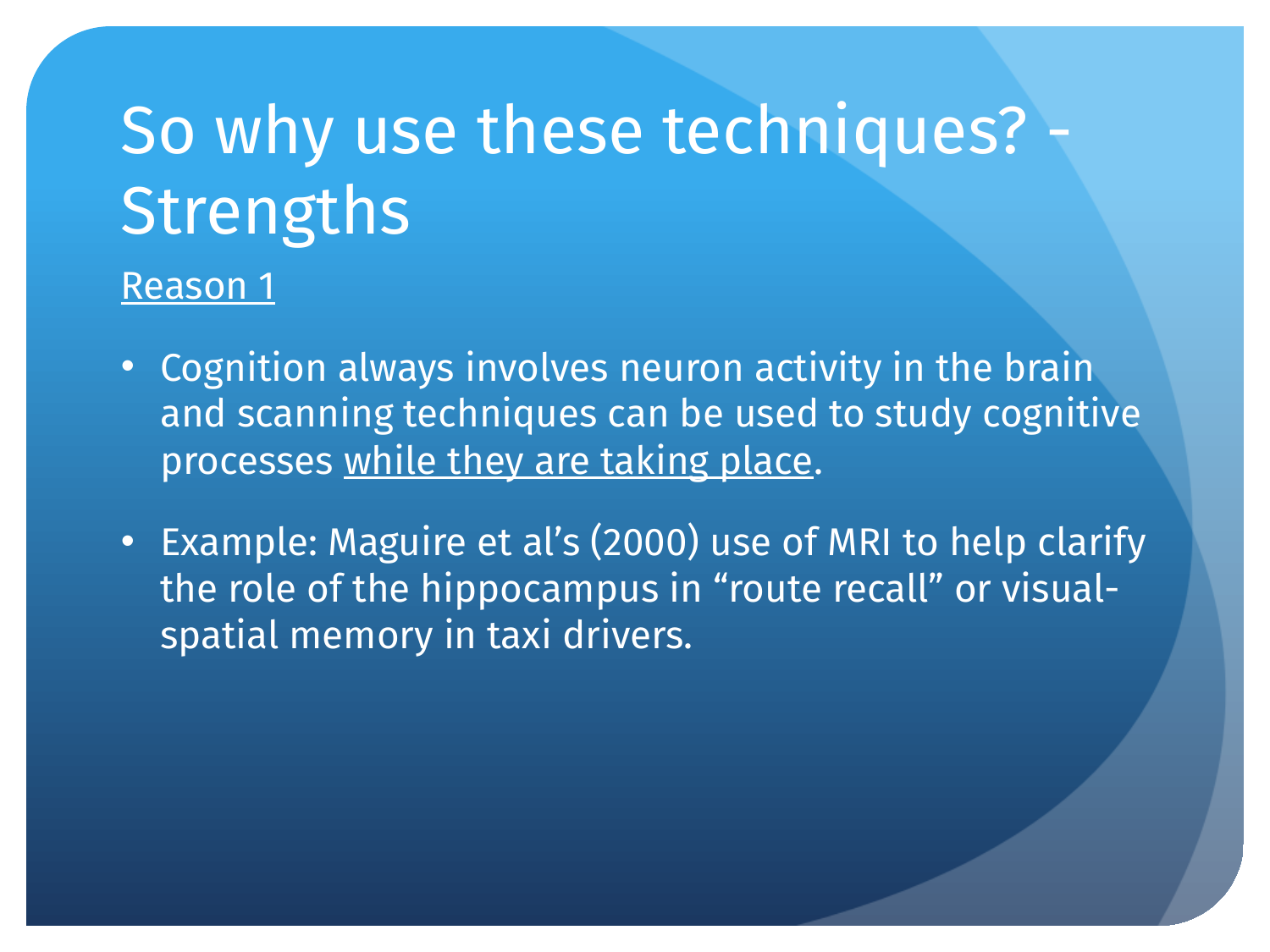

# So why use these techniques? -Strengths
Reason 1
Cognition always involves neuron activity in the brain and scanning techniques can be used to study cognitive processes while they are taking place.
Example: Maguire et al’s (2000) use of MRI to help clarify the role of the hippocampus in “route recall” or visual-spatial memory in taxi drivers.